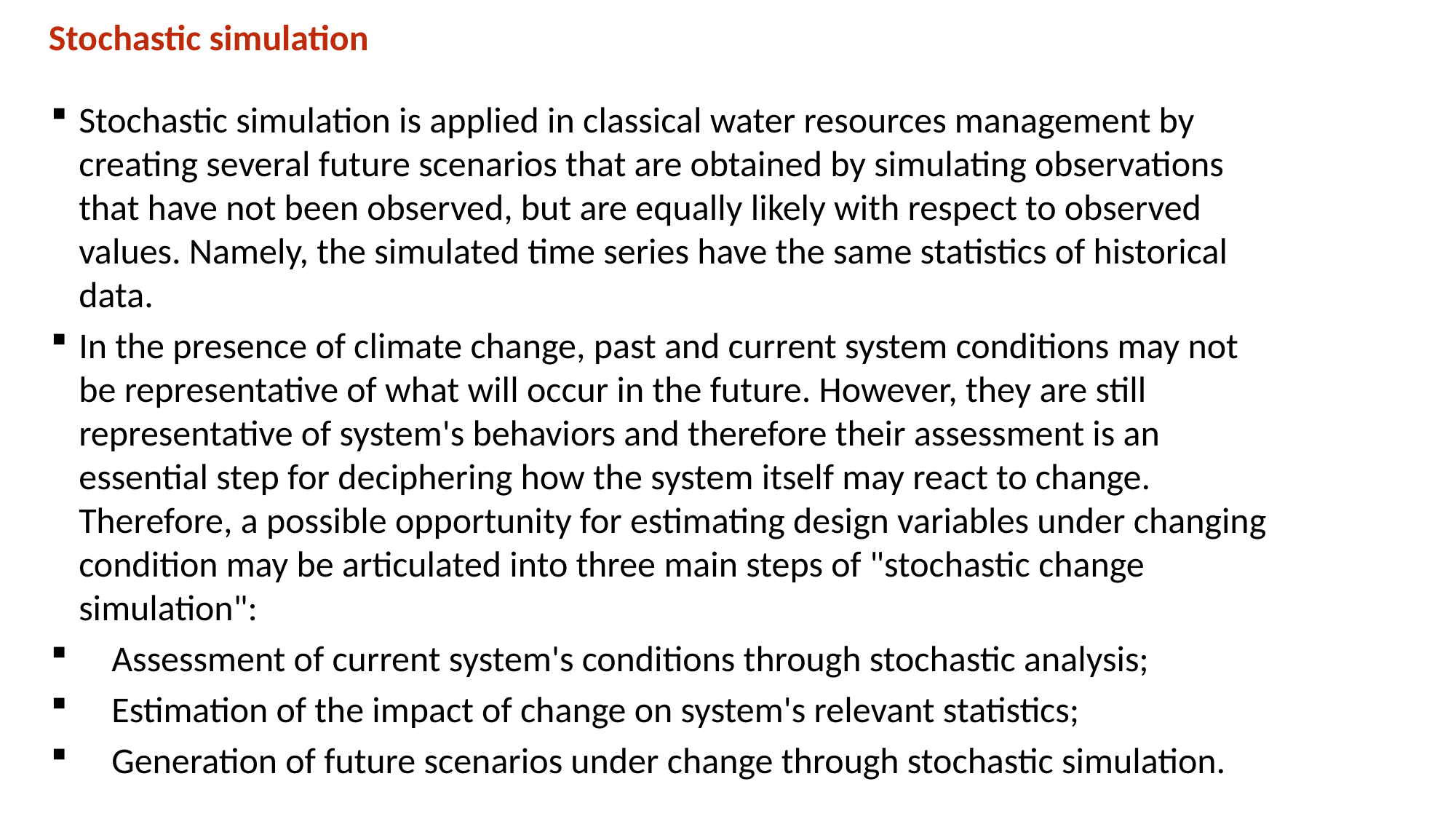

Stochastic simulation
Stochastic simulation is applied in classical water resources management by creating several future scenarios that are obtained by simulating observations that have not been observed, but are equally likely with respect to observed values. Namely, the simulated time series have the same statistics of historical data.
In the presence of climate change, past and current system conditions may not be representative of what will occur in the future. However, they are still representative of system's behaviors and therefore their assessment is an essential step for deciphering how the system itself may react to change. Therefore, a possible opportunity for estimating design variables under changing condition may be articulated into three main steps of "stochastic change simulation":
    Assessment of current system's conditions through stochastic analysis;
    Estimation of the impact of change on system's relevant statistics;
    Generation of future scenarios under change through stochastic simulation.